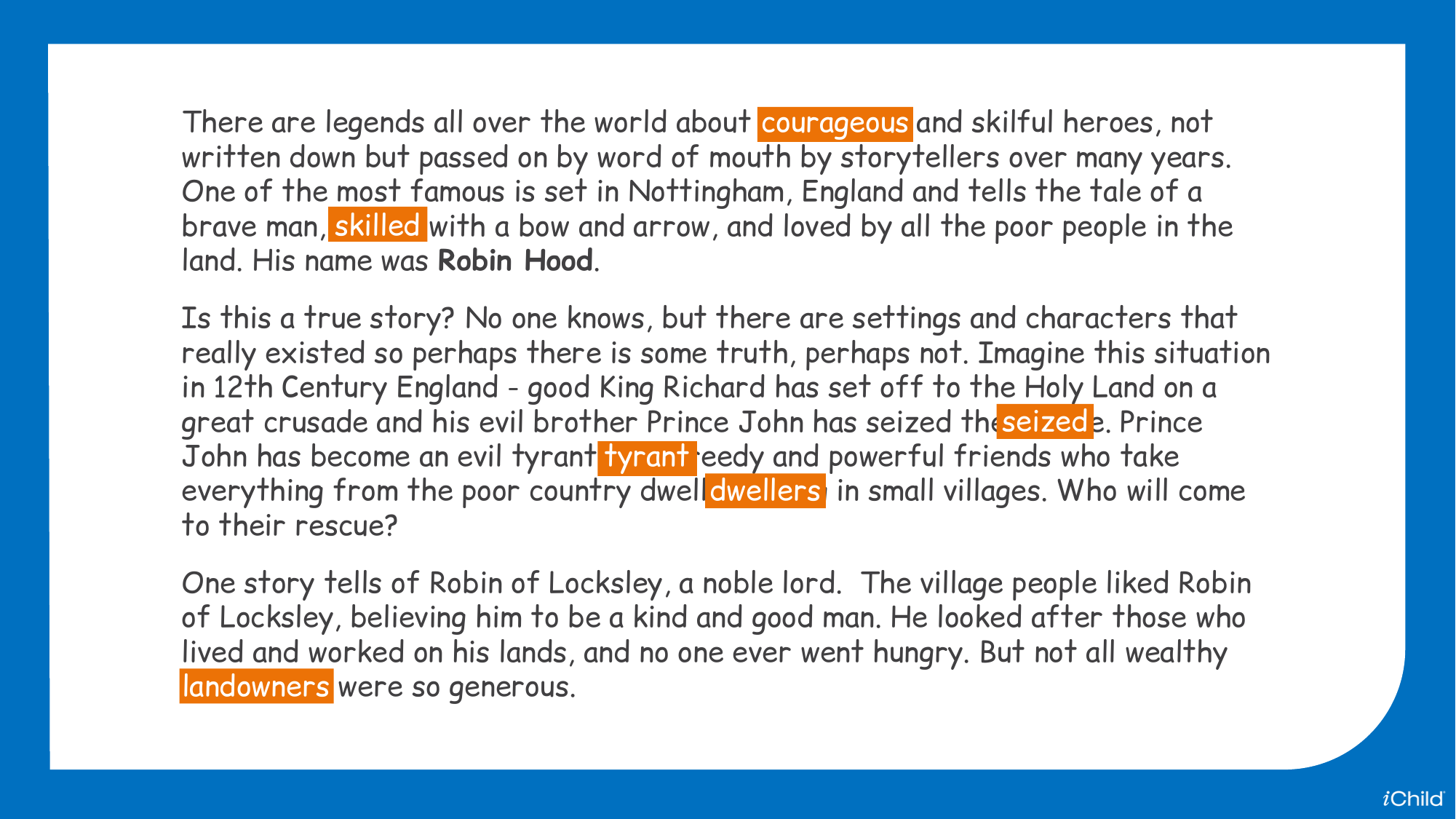

There are legends all over the world about courageous and skilful heroes, not written down but passed on by word of mouth by storytellers over many years. One of the most famous is set in Nottingham, England and tells the tale of a brave man, skilled with a bow and arrow, and loved by all the poor people in the land. His name was Robin Hood.
Is this a true story? No one knows, but there are settings and characters that really existed so perhaps there is some truth, perhaps not. Imagine this situation in 12th Century England - good King Richard has set off to the Holy Land on a great crusade and his evil brother Prince John has seized the throne. Prince John has become an evil tyrant with greedy and powerful friends who take everything from the poor country dwellers living in small villages. Who will come to their rescue?
One story tells of Robin of Locksley, a noble lord.  The village people liked Robin of Locksley, believing him to be a kind and good man. He looked after those who lived and worked on his lands, and no one ever went hungry. But not all wealthy landowners were so generous.
courageous

skilled
seized

tyrant

dwellers

landowners